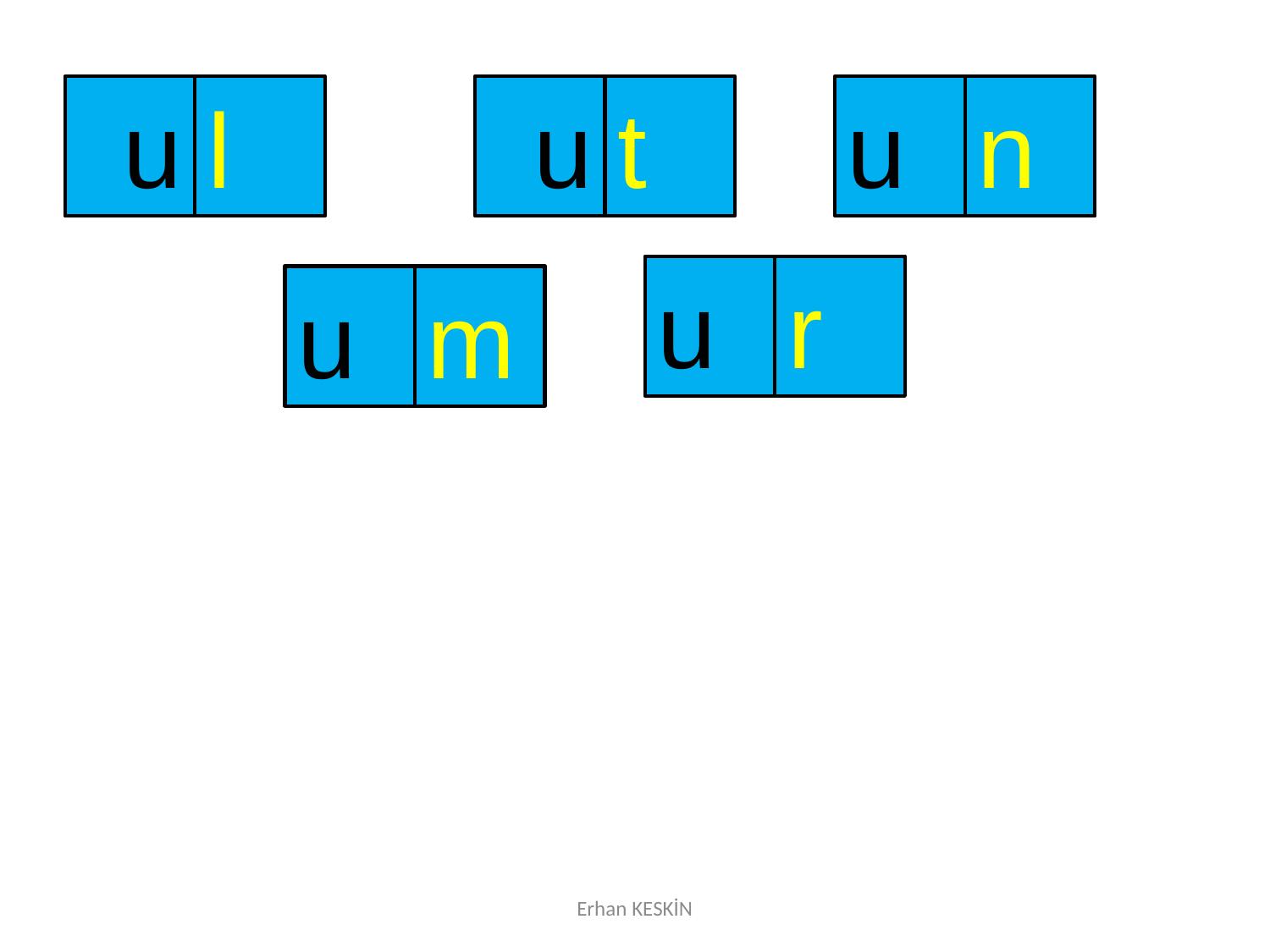

u
l
u
t
u
n
u
r
u
m
Erhan KESKİN